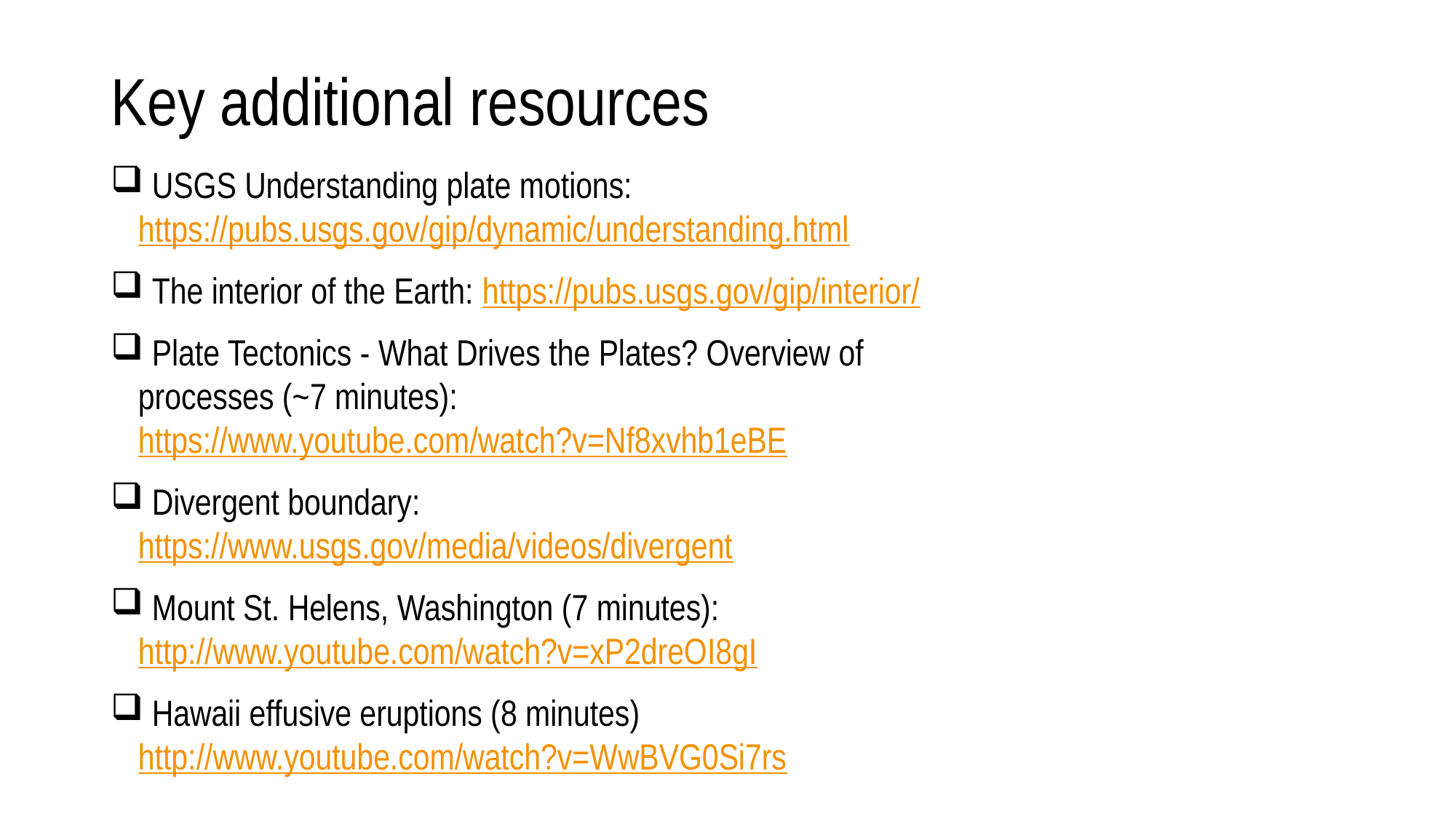

# Key additional resources
 USGS Understanding plate motions: https://pubs.usgs.gov/gip/dynamic/understanding.html
 The interior of the Earth: https://pubs.usgs.gov/gip/interior/
 Plate Tectonics - What Drives the Plates? Overview of processes (~7 minutes): https://www.youtube.com/watch?v=Nf8xvhb1eBE
 Divergent boundary: https://www.usgs.gov/media/videos/divergent
 Mount St. Helens, Washington (7 minutes): http://www.youtube.com/watch?v=xP2dreOI8gI
 Hawaii effusive eruptions (8 minutes) http://www.youtube.com/watch?v=WwBVG0Si7rs